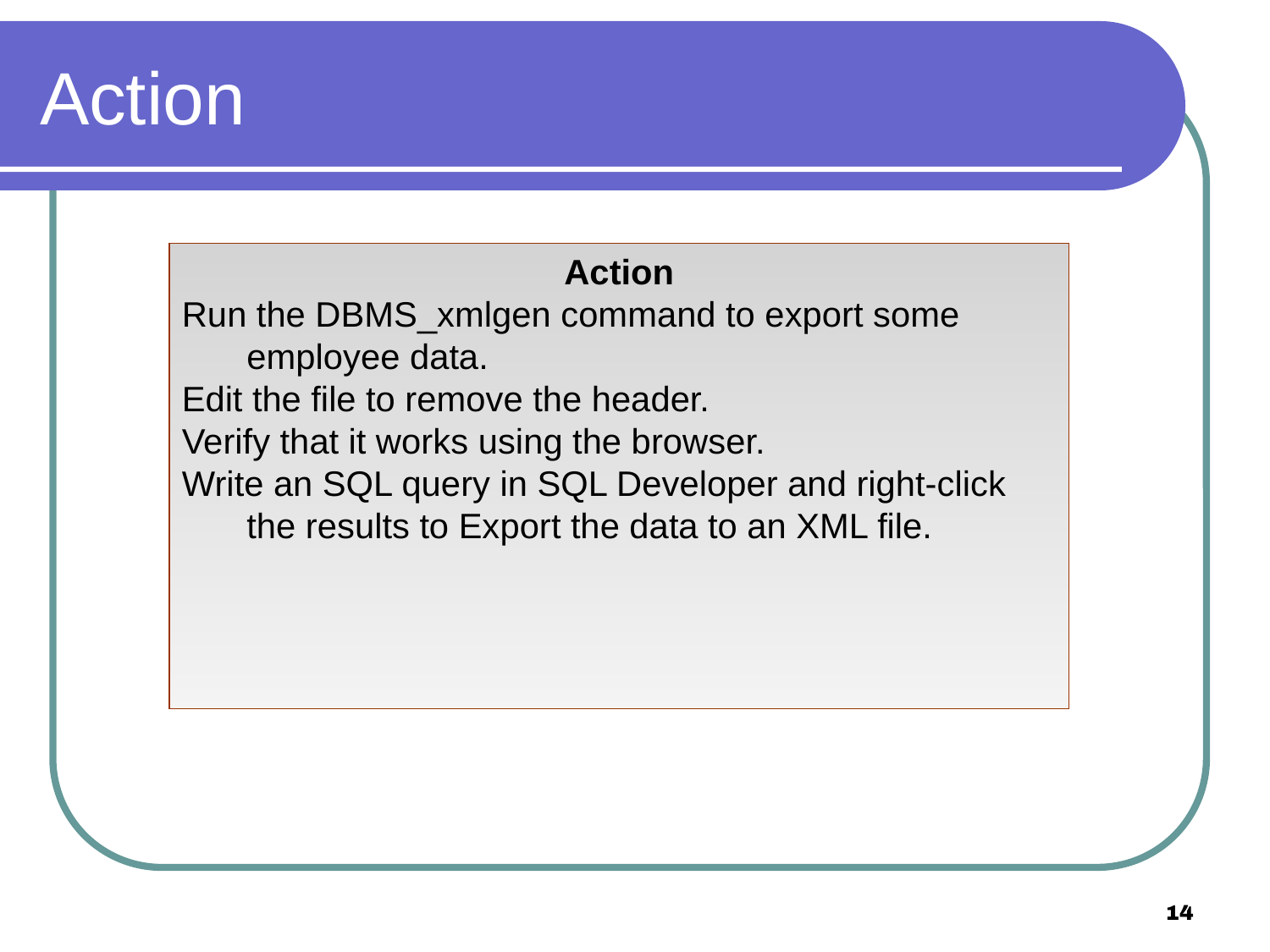

# Action
Action
Run the DBMS_xmlgen command to export some employee data.
Edit the file to remove the header.
Verify that it works using the browser.
Write an SQL query in SQL Developer and right-click the results to Export the data to an XML file.
14